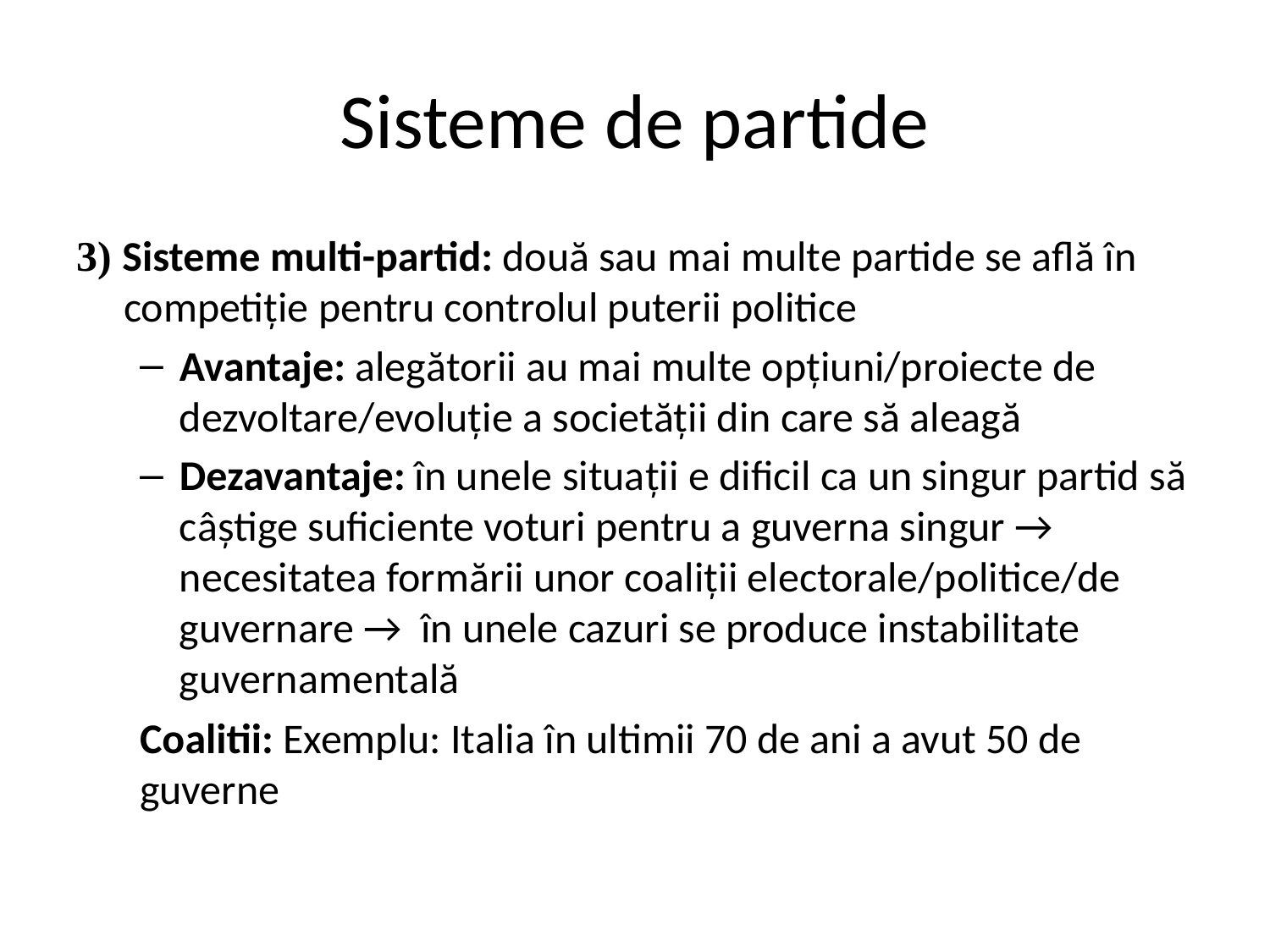

# Sisteme de partide
3) Sisteme multi-partid: două sau mai multe partide se află în competiție pentru controlul puterii politice
Avantaje: alegătorii au mai multe opțiuni/proiecte de dezvoltare/evoluție a societății din care să aleagă
Dezavantaje: în unele situații e dificil ca un singur partid să câștige suficiente voturi pentru a guverna singur → necesitatea formării unor coaliții electorale/politice/de guvernare →  în unele cazuri se produce instabilitate guvernamentală
Coalitii: Exemplu: Italia în ultimii 70 de ani a avut 50 de guverne